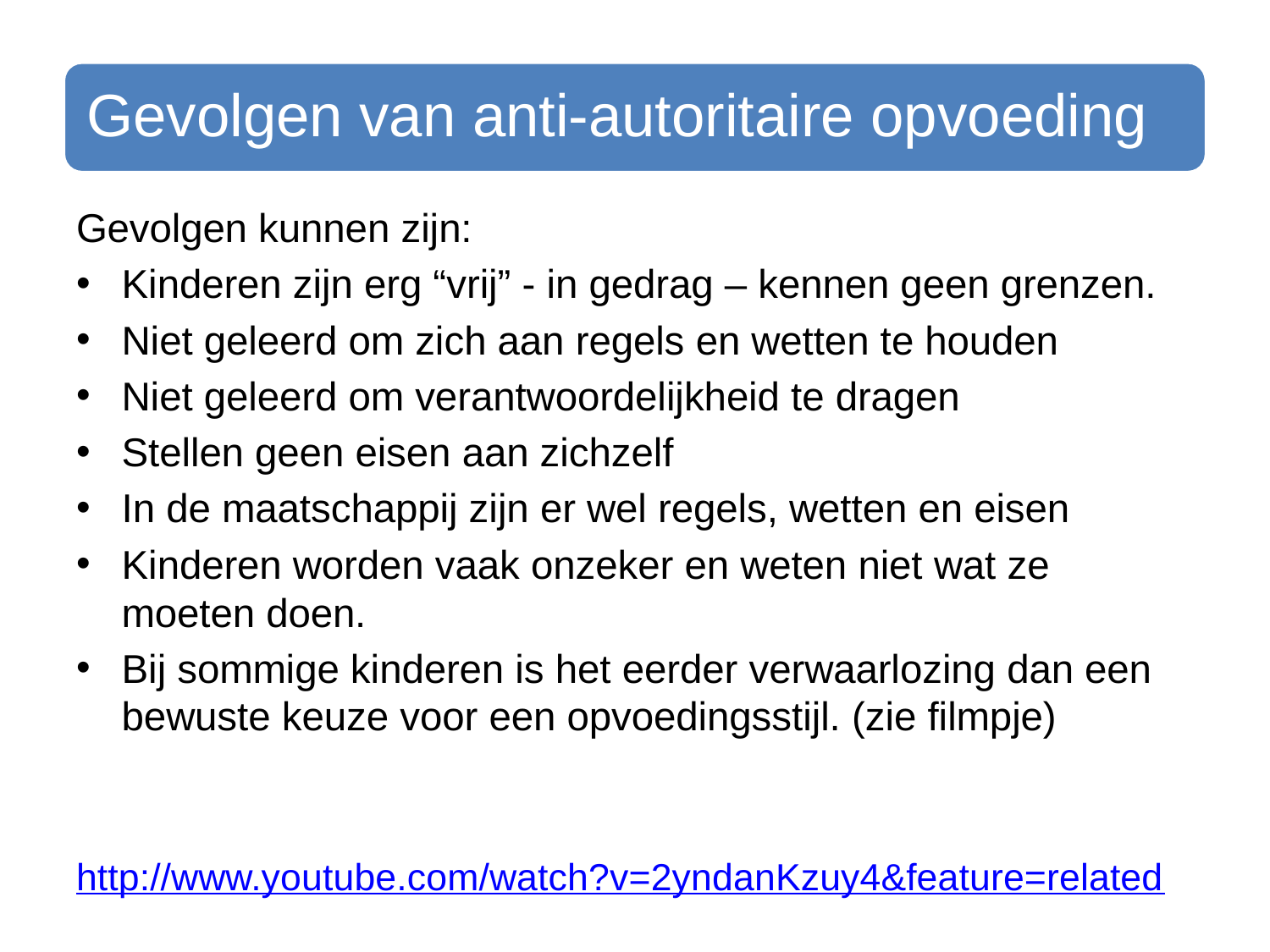

Gevolgen van anti-autoritaire opvoeding
Gevolgen kunnen zijn:
Kinderen zijn erg “vrij” - in gedrag – kennen geen grenzen.
Niet geleerd om zich aan regels en wetten te houden
Niet geleerd om verantwoordelijkheid te dragen
Stellen geen eisen aan zichzelf
In de maatschappij zijn er wel regels, wetten en eisen
Kinderen worden vaak onzeker en weten niet wat ze moeten doen.
Bij sommige kinderen is het eerder verwaarlozing dan een bewuste keuze voor een opvoedingsstijl. (zie filmpje)

http://www.youtube.com/watch?v=2yndanKzuy4&feature=related